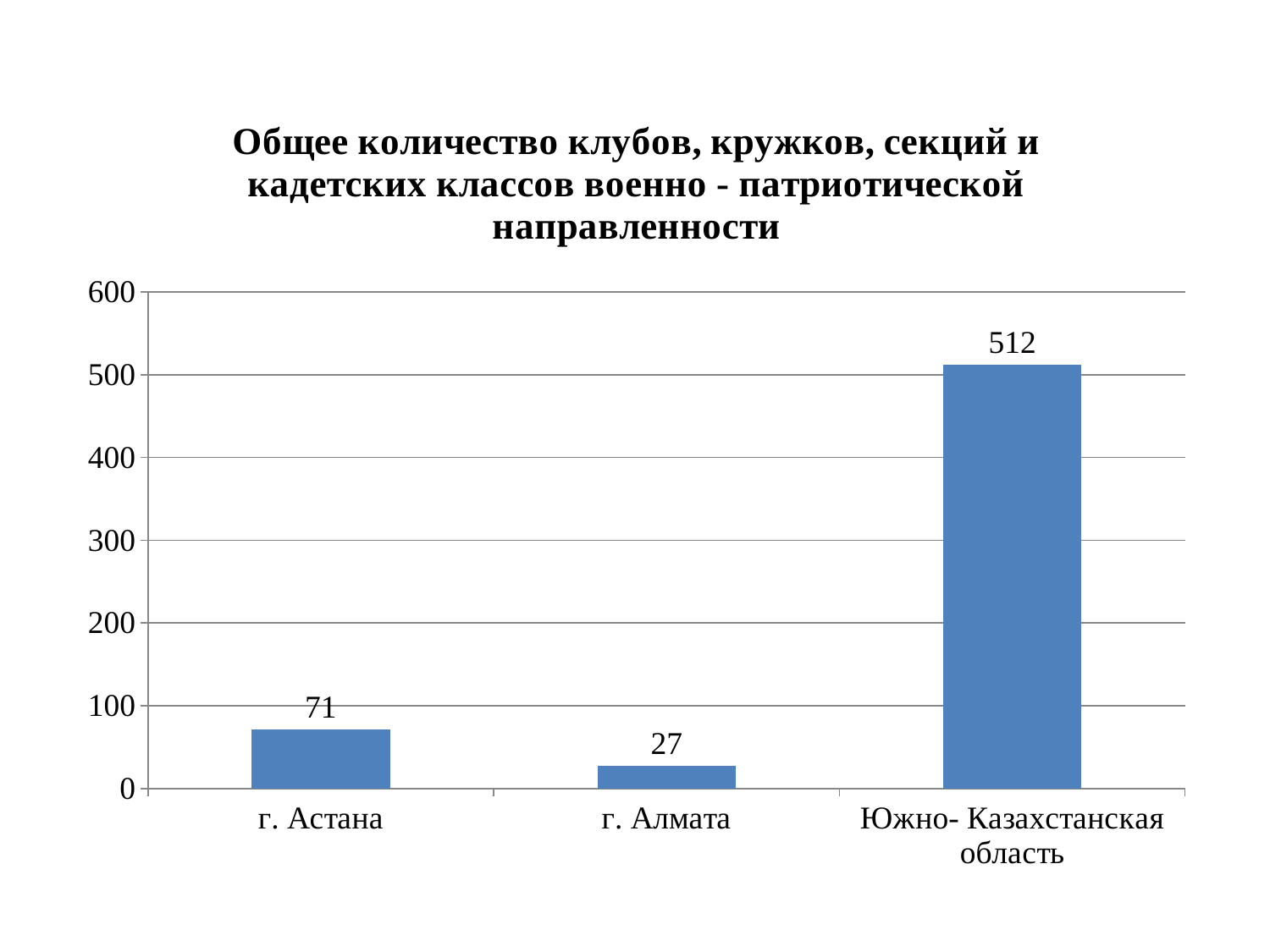

### Chart:

| Category | Общее количество клубов, кружков, секций и кадетских классов военно - патриотической направленности |
|---|---|
| г. Астана | 71.0 |
| г. Алмата | 27.0 |
| Южно- Казахстанская область | 512.0 |